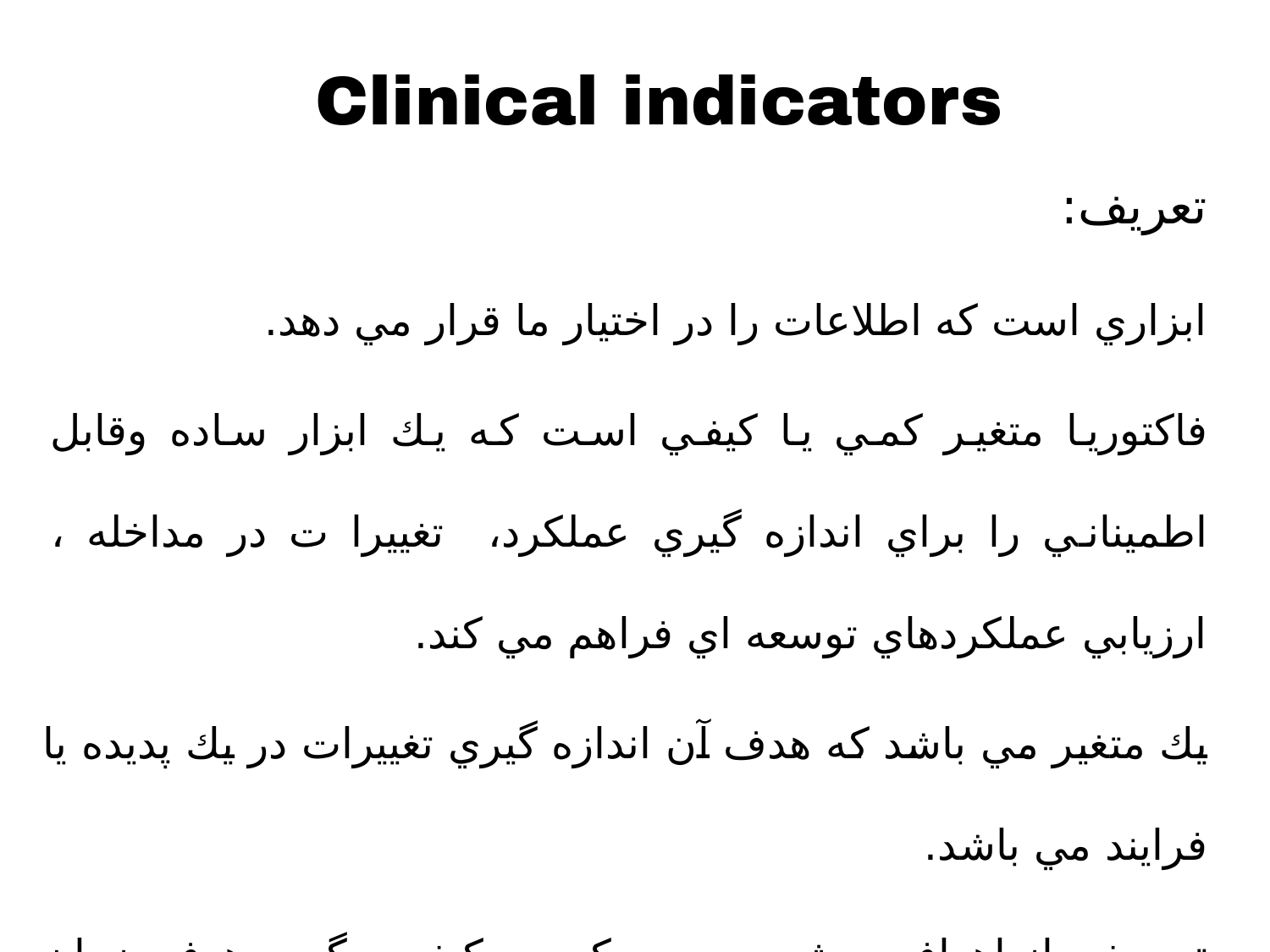

# Clinical indicators
تعريف:
ابزاري است كه اطلاعات را در اختيار ما قرار مي دهد.
فاكتوريا متغير كمي يا كيفي است كه يك ابزار ساده وقابل اطميناني را براي اندازه گيري عملكرد،  تغييرا ت در مداخله ، ارزيابي عملكردهاي توسعه اي فراهم مي كند.
يك متغير مي باشد كه هدف آن اندازه گيري تغييرات در يك پديده يا فرايند مي باشد.
توصيفي از اهداف پروژه برحسب كميت، كيفيت، گروه هدف، زمان ومكان مي باشد.